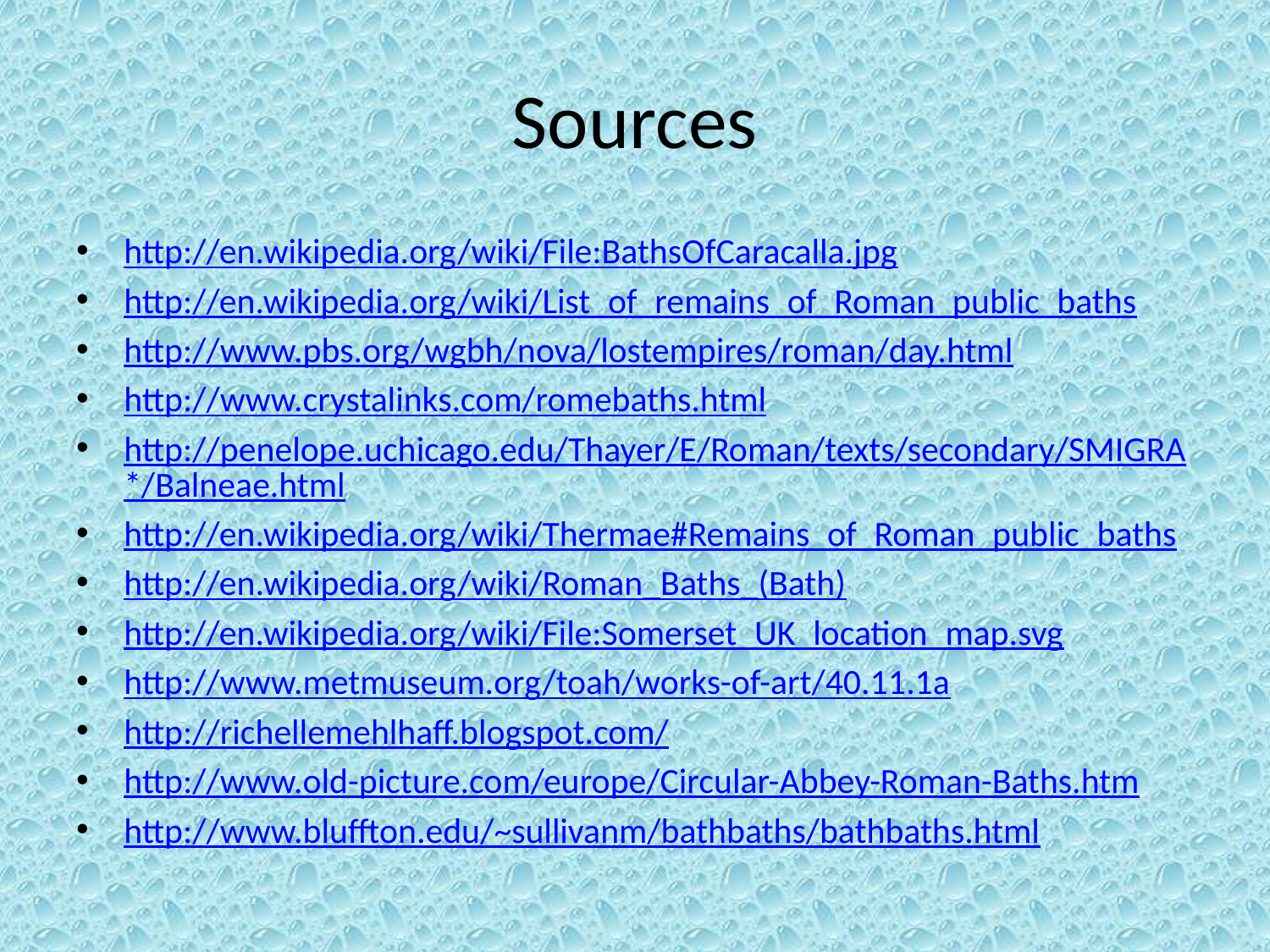

# Sources
http://en.wikipedia.org/wiki/File:BathsOfCaracalla.jpg
http://en.wikipedia.org/wiki/List_of_remains_of_Roman_public_baths
http://www.pbs.org/wgbh/nova/lostempires/roman/day.html
http://www.crystalinks.com/romebaths.html
http://penelope.uchicago.edu/Thayer/E/Roman/texts/secondary/SMIGRA*/Balneae.html
http://en.wikipedia.org/wiki/Thermae#Remains_of_Roman_public_baths
http://en.wikipedia.org/wiki/Roman_Baths_(Bath)
http://en.wikipedia.org/wiki/File:Somerset_UK_location_map.svg
http://www.metmuseum.org/toah/works-of-art/40.11.1a
http://richellemehlhaff.blogspot.com/
http://www.old-picture.com/europe/Circular-Abbey-Roman-Baths.htm
http://www.bluffton.edu/~sullivanm/bathbaths/bathbaths.html